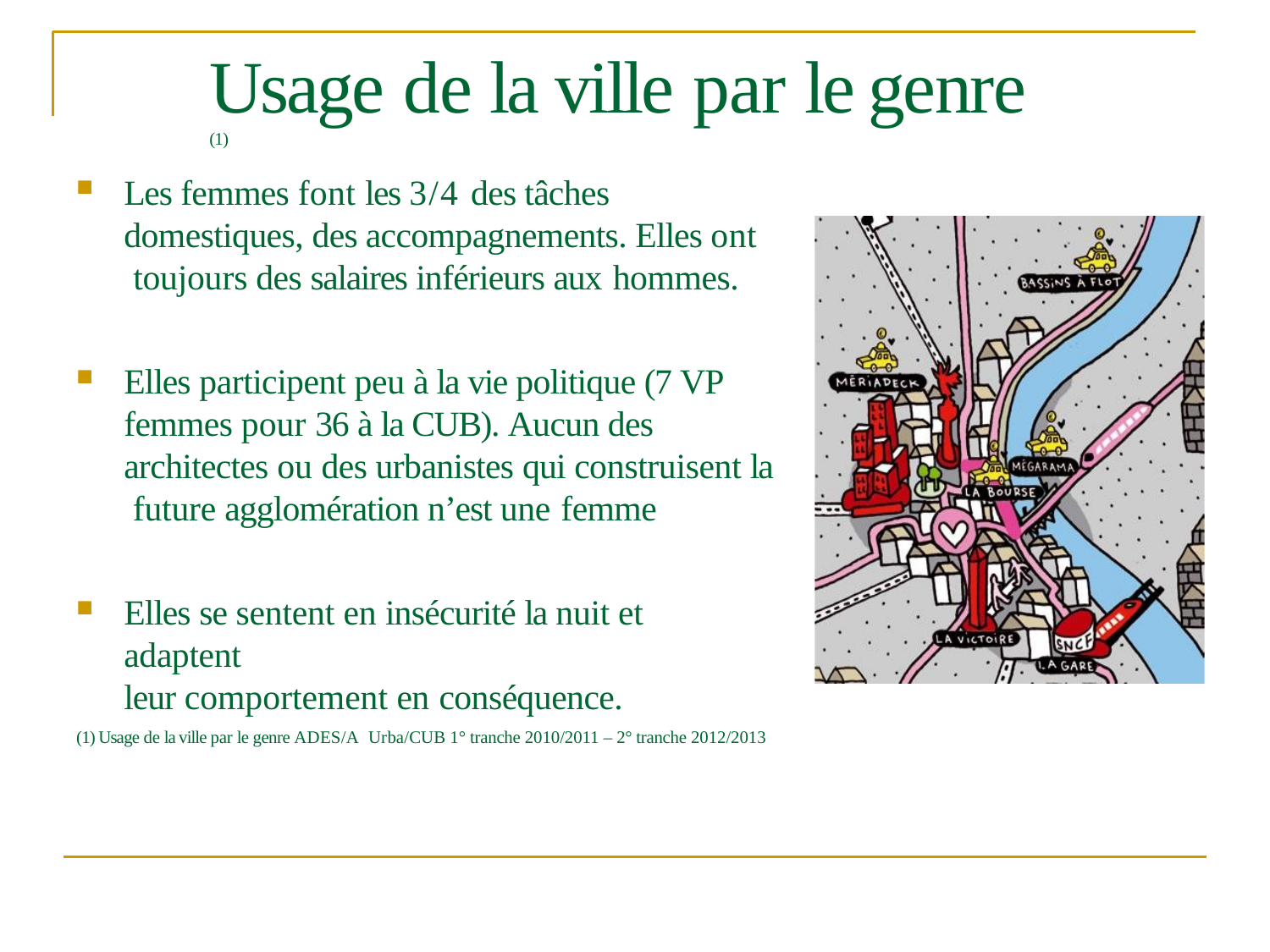

# Usage de	la	ville par le	genre (1)
Les femmes font les 3/4 des tâches  domestiques, des accompagnements. Elles ont  toujours des salaires inférieurs aux hommes.

Elles participent peu à la vie politique (7 VP  femmes pour 36 à la CUB). Aucun des  architectes ou des urbanistes qui construisent la  future agglomération n’est une femme

Elles se sentent en insécurité la nuit et adaptent
leur comportement en conséquence.

(1) Usage de la ville par le genre ADES/A Urba/CUB 1° tranche 2010/2011 – 2° tranche 2012/2013